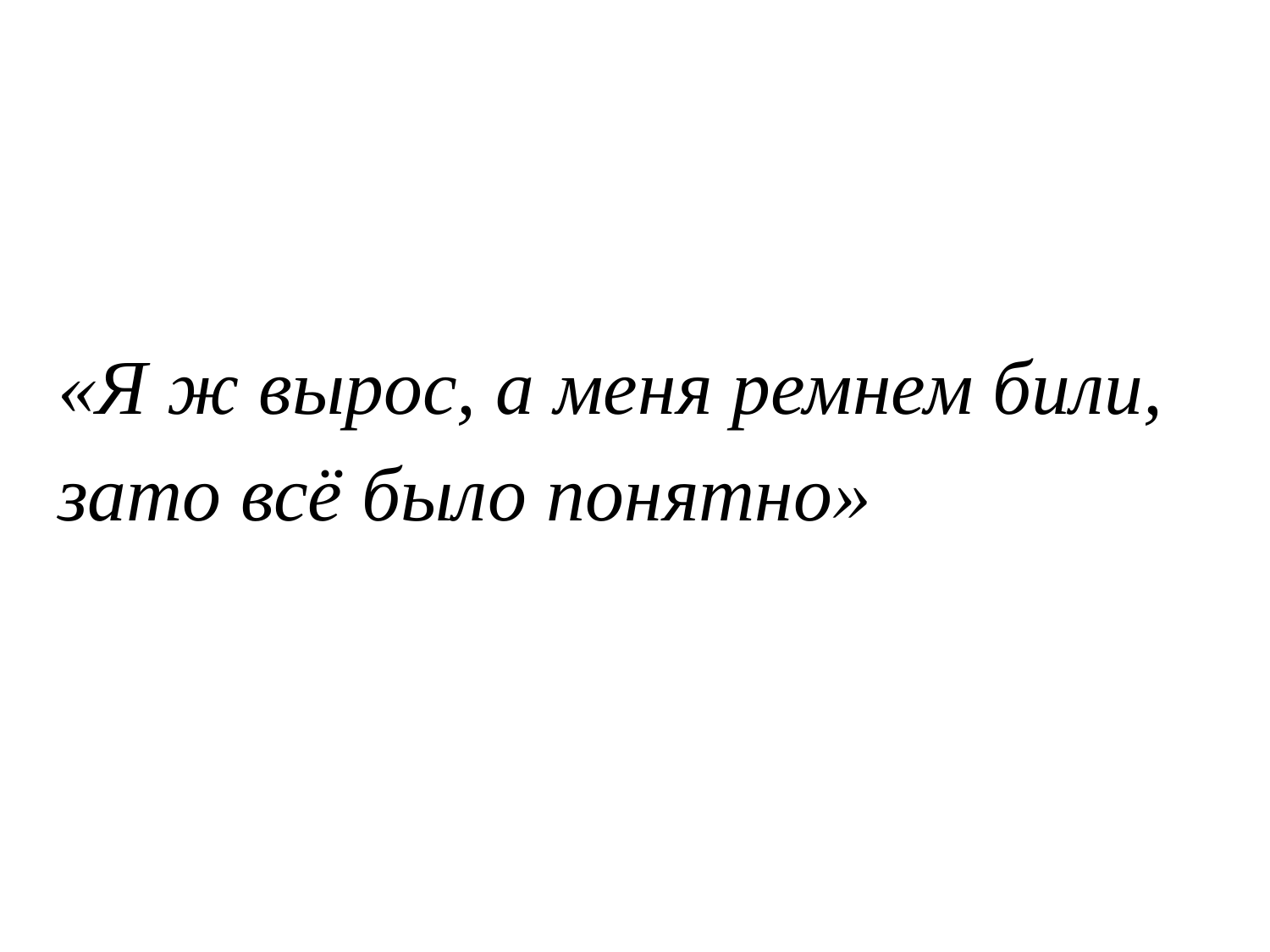

# «Я ж вырос, а меня ремнем били, зато всё было понятно»